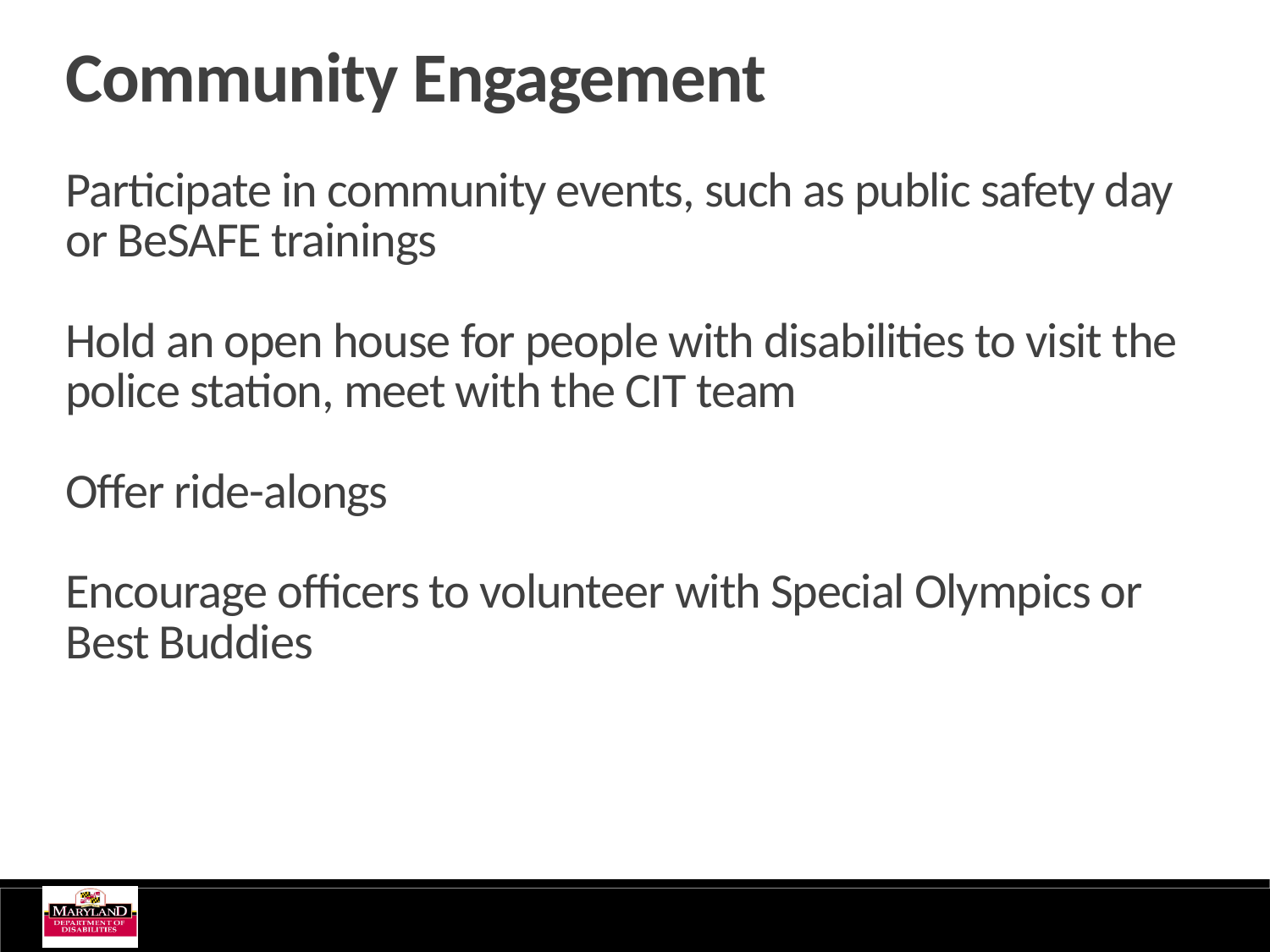

Community Engagement
Participate in community events, such as public safety day or BeSAFE trainings
Hold an open house for people with disabilities to visit the police station, meet with the CIT team
Offer ride-alongs
Encourage officers to volunteer with Special Olympics or Best Buddies